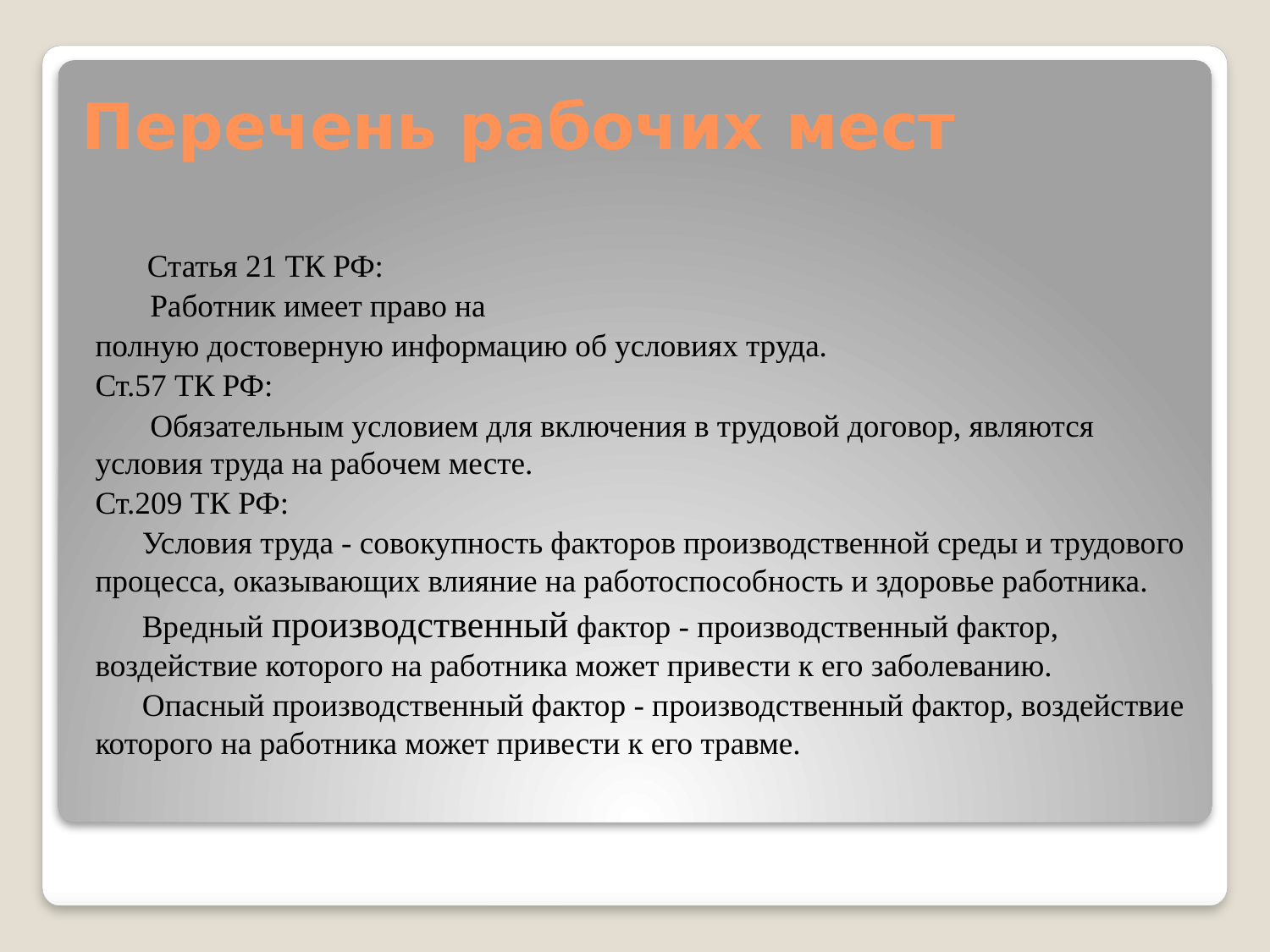

# Перечень рабочих мест

      Статья 21 ТК РФ:
       Работник имеет право на
полную достоверную информацию об условиях труда.
Ст.57 ТК РФ:
       Обязательным условием для включения в трудовой договор, являются условия труда на рабочем месте.
Ст.209 ТК РФ:
      Условия труда - совокупность факторов производственной среды и трудового процесса, оказывающих влияние на работоспособность и здоровье работника.
      Вредный производственный фактор - производственный фактор, воздействие которого на работника может привести к его заболеванию.
      Опасный производственный фактор - производственный фактор, воздействие которого на работника может привести к его травме.